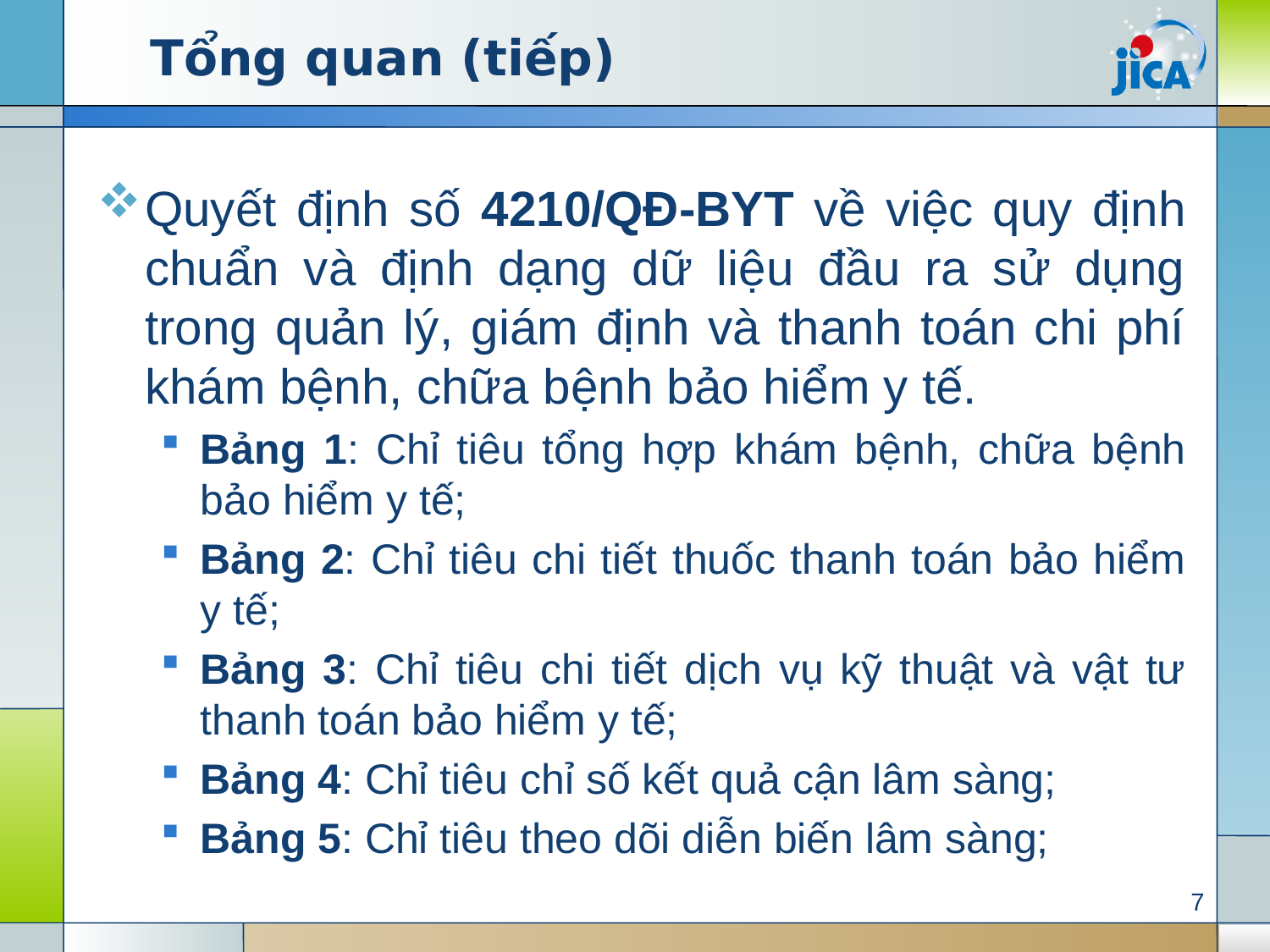

# Tổng quan (tiếp)
Quyết định số 4210/QĐ-BYT về việc quy định chuẩn và định dạng dữ liệu đầu ra sử dụng trong quản lý, giám định và thanh toán chi phí khám bệnh, chữa bệnh bảo hiểm y tế.
Bảng 1: Chỉ tiêu tổng hợp khám bệnh, chữa bệnh bảo hiểm y tế;
Bảng 2: Chỉ tiêu chi tiết thuốc thanh toán bảo hiểm y tế;
Bảng 3: Chỉ tiêu chi tiết dịch vụ kỹ thuật và vật tư thanh toán bảo hiểm y tế;
Bảng 4: Chỉ tiêu chỉ số kết quả cận lâm sàng;
Bảng 5: Chỉ tiêu theo dõi diễn biến lâm sàng;

7